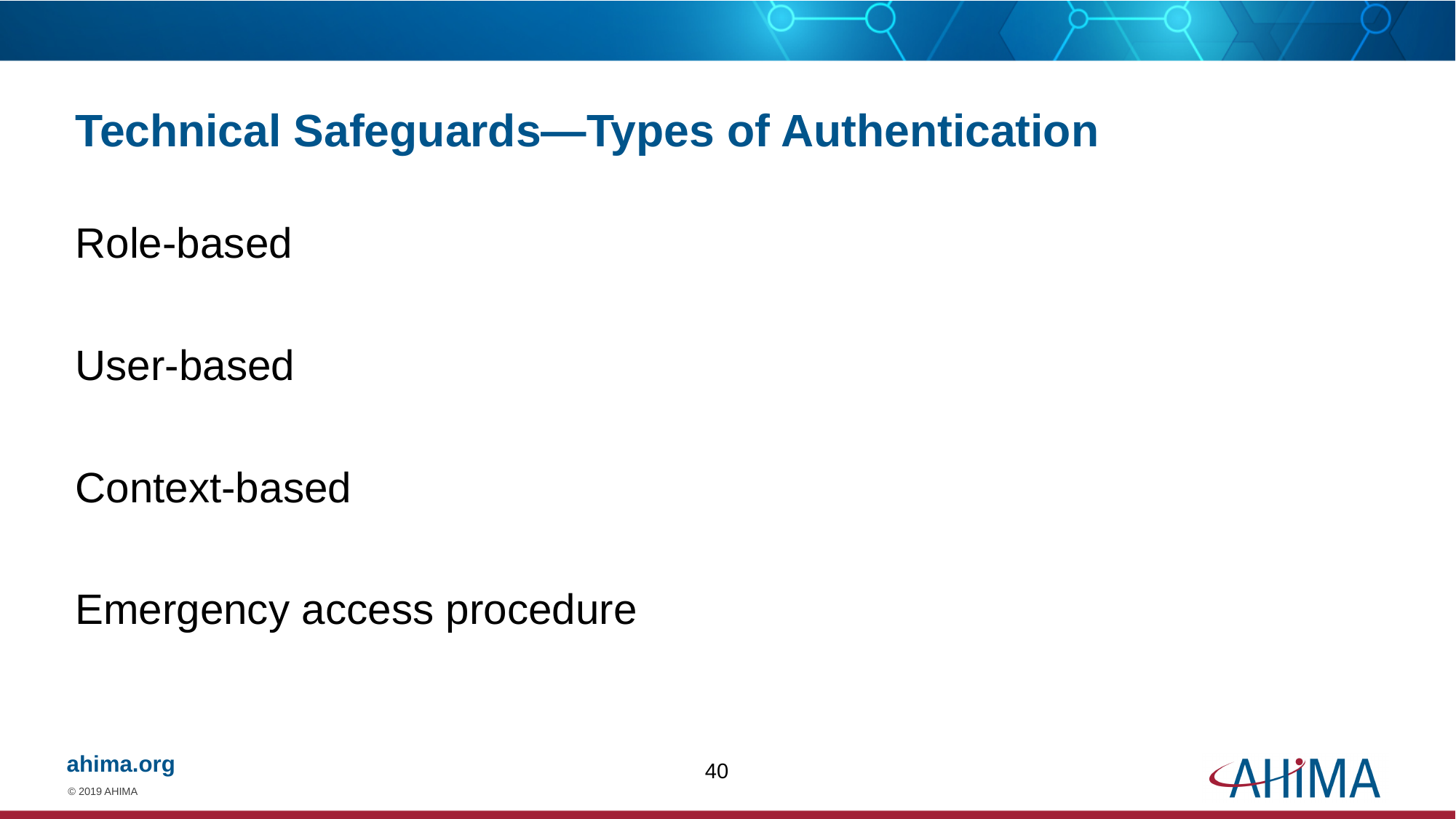

# Technical Safeguards—Types of Authentication
Role-based

User-based

Context-based

Emergency access procedure